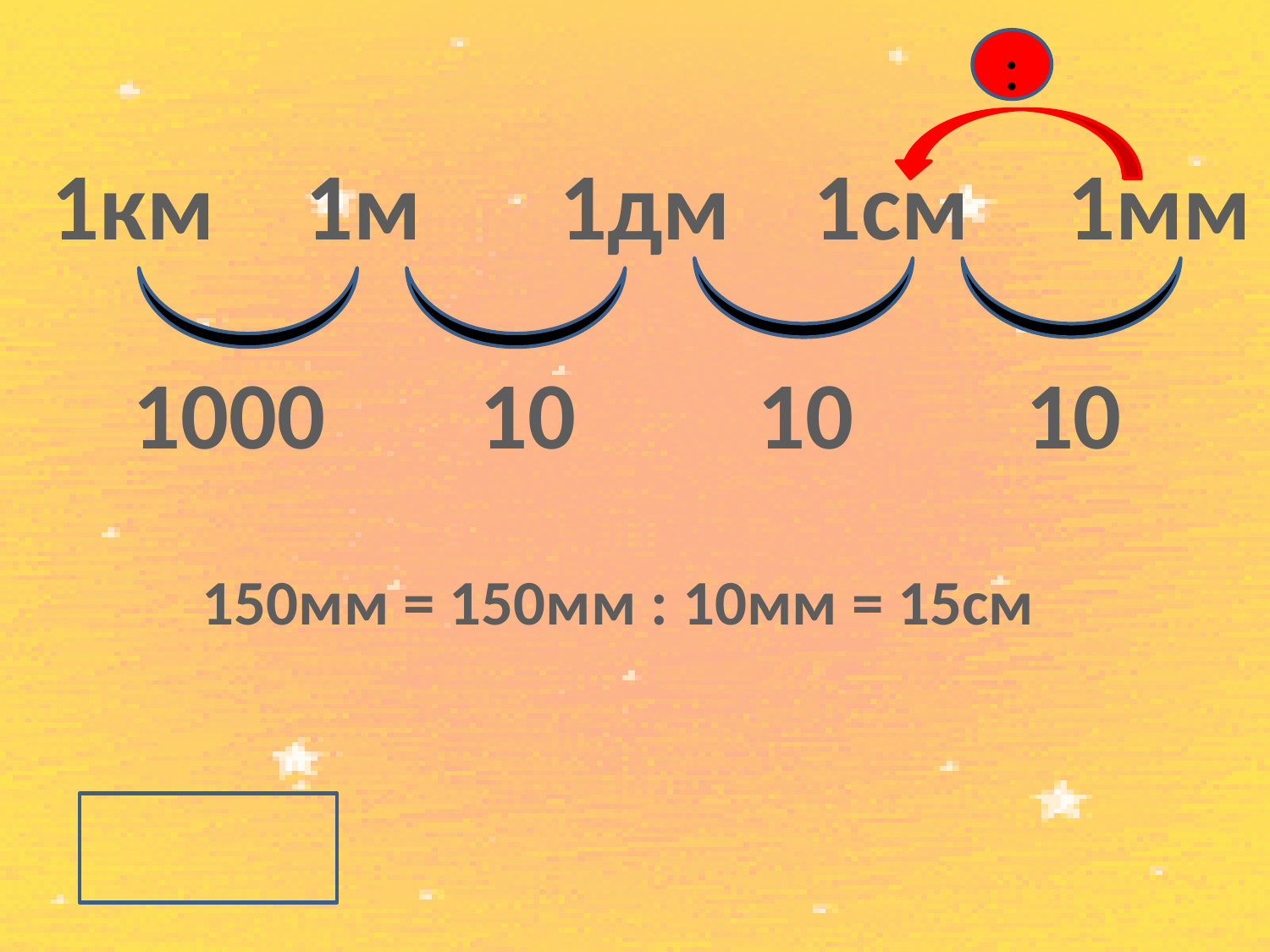

:

1км	1м		1дм	1см	1мм

1000
10
10
10
150мм = 150мм : 10мм = 15см